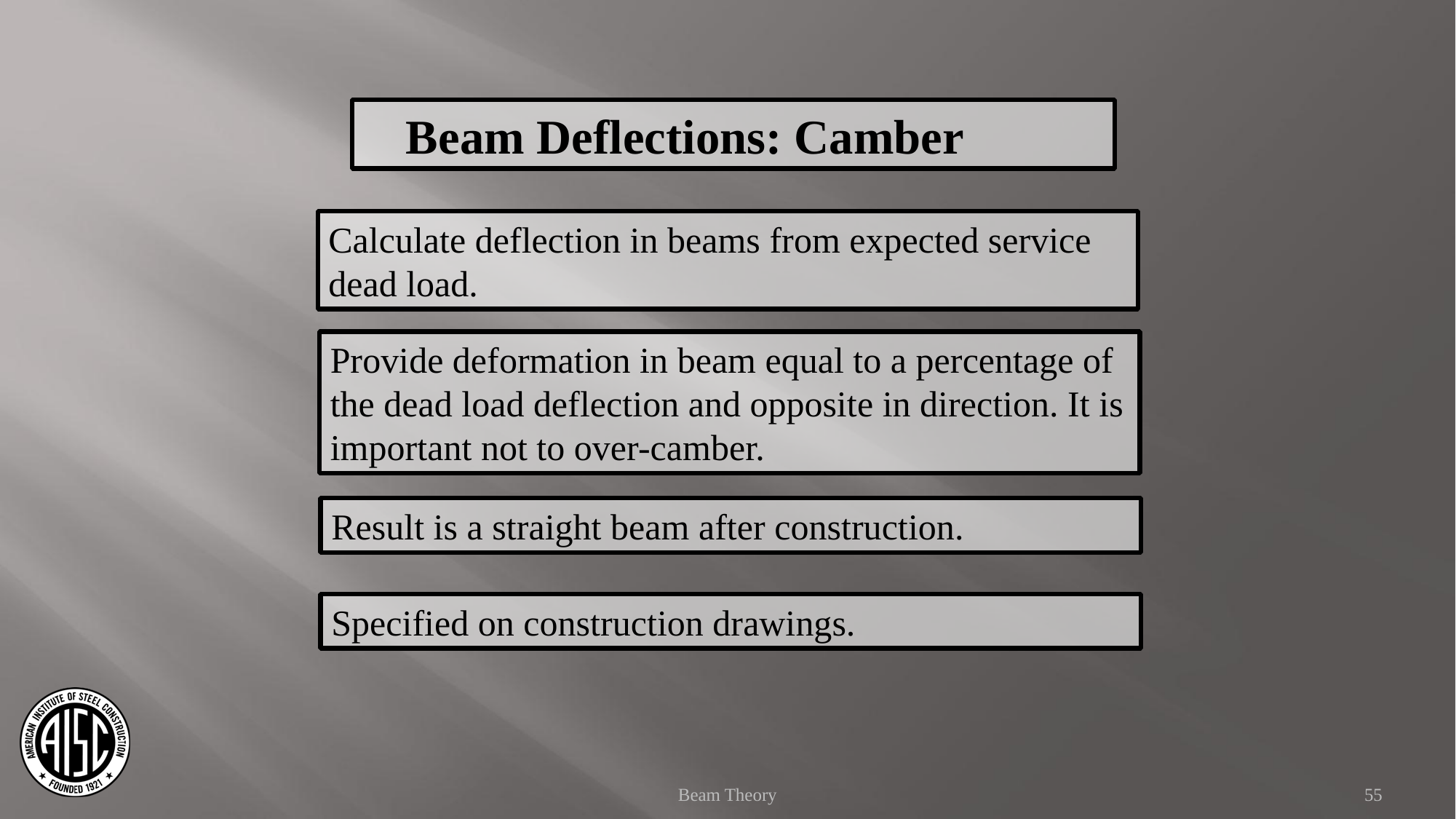

Beam Deflections: Camber
Calculate deflection in beams from expected service dead load.
Provide deformation in beam equal to a percentage of the dead load deflection and opposite in direction. It is important not to over-camber.
Result is a straight beam after construction.
Specified on construction drawings.
Beam Theory
55